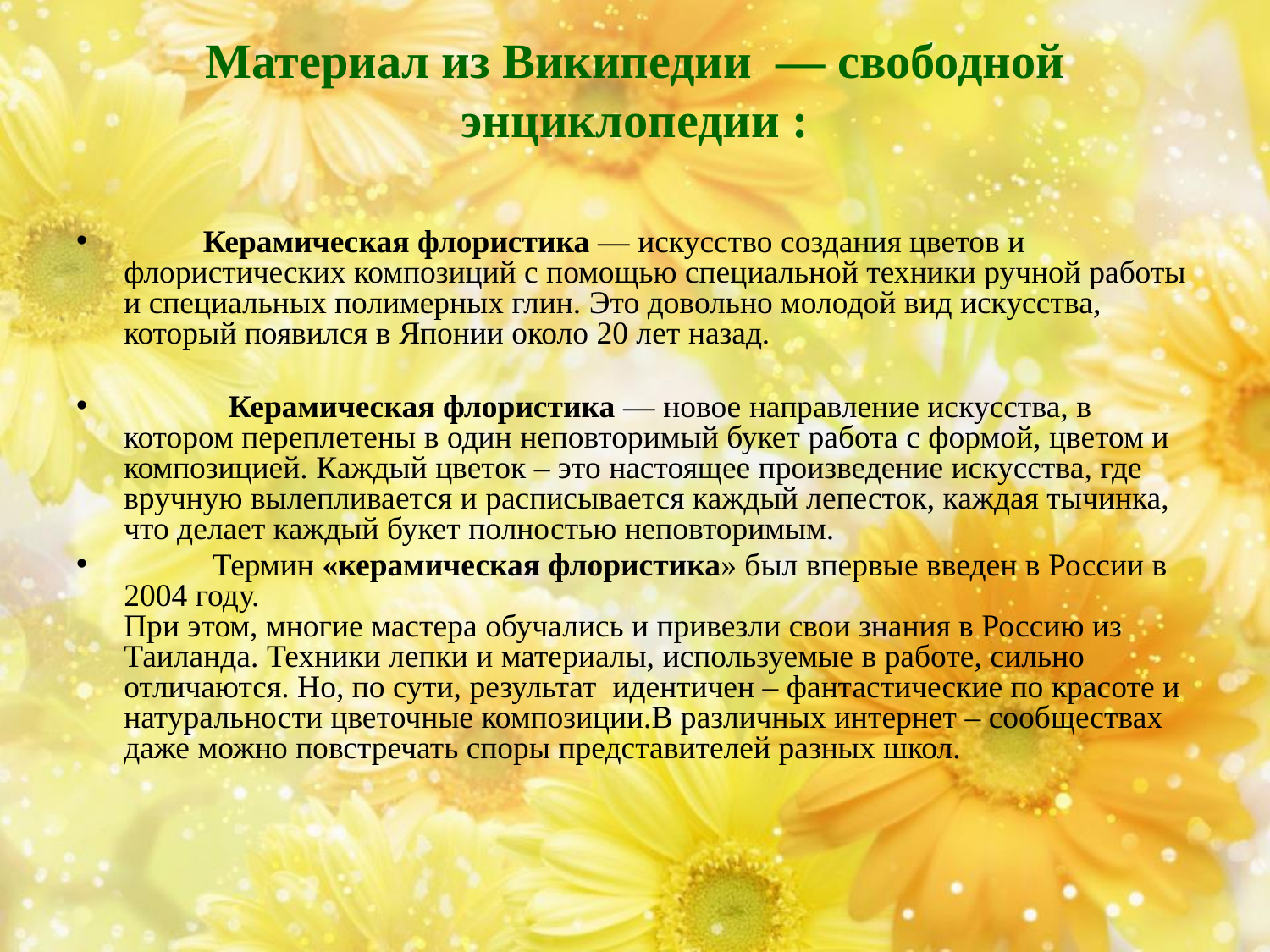

Материал из Википедии  — свободной энциклопедии :
           Керамическая флористика — искусство создания цветов и флористических композиций с помощью специальной техники ручной работы и специальных полимерных глин. Это довольно молодой вид искусства, который появился в Японии около 20 лет назад.

             Керамическая флористика — новое направление искусства, в котором переплетены в один неповторимый букет работа с формой, цветом и композицией. Каждый цветок – это настоящее произведение искусства, где вручную вылепливается и расписывается каждый лепесток, каждая тычинка, что делает каждый букет полностью неповторимым.
           Термин «керамическая флористика» был впервые введен в России в 2004 году.
При этом, многие мастера обучались и привезли свои знания в Россию из Таиланда. Техники лепки и материалы, используемые в работе, сильно отличаются. Но, по сути, результат  идентичен – фантастические по красоте и натуральности цветочные композиции.В различных интернет – сообществах даже можно повстречать споры представителей разных школ.